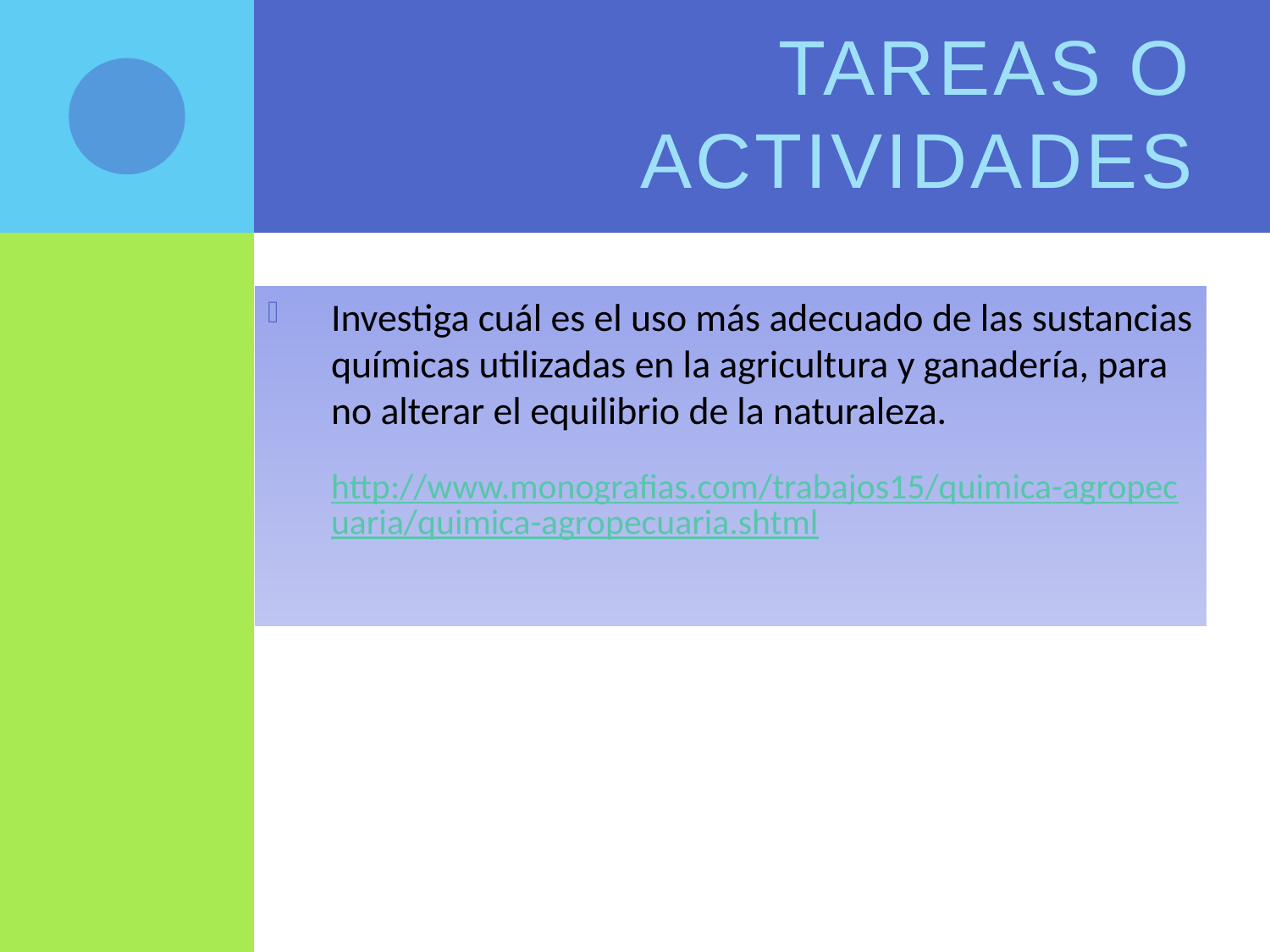

# tareas o actividades
Investiga cuál es el uso más adecuado de las sustancias químicas utilizadas en la agricultura y ganadería, para no alterar el equilibrio de la naturaleza.
http://www.monografias.com/trabajos15/quimica-agropecuaria/quimica-agropecuaria.shtml